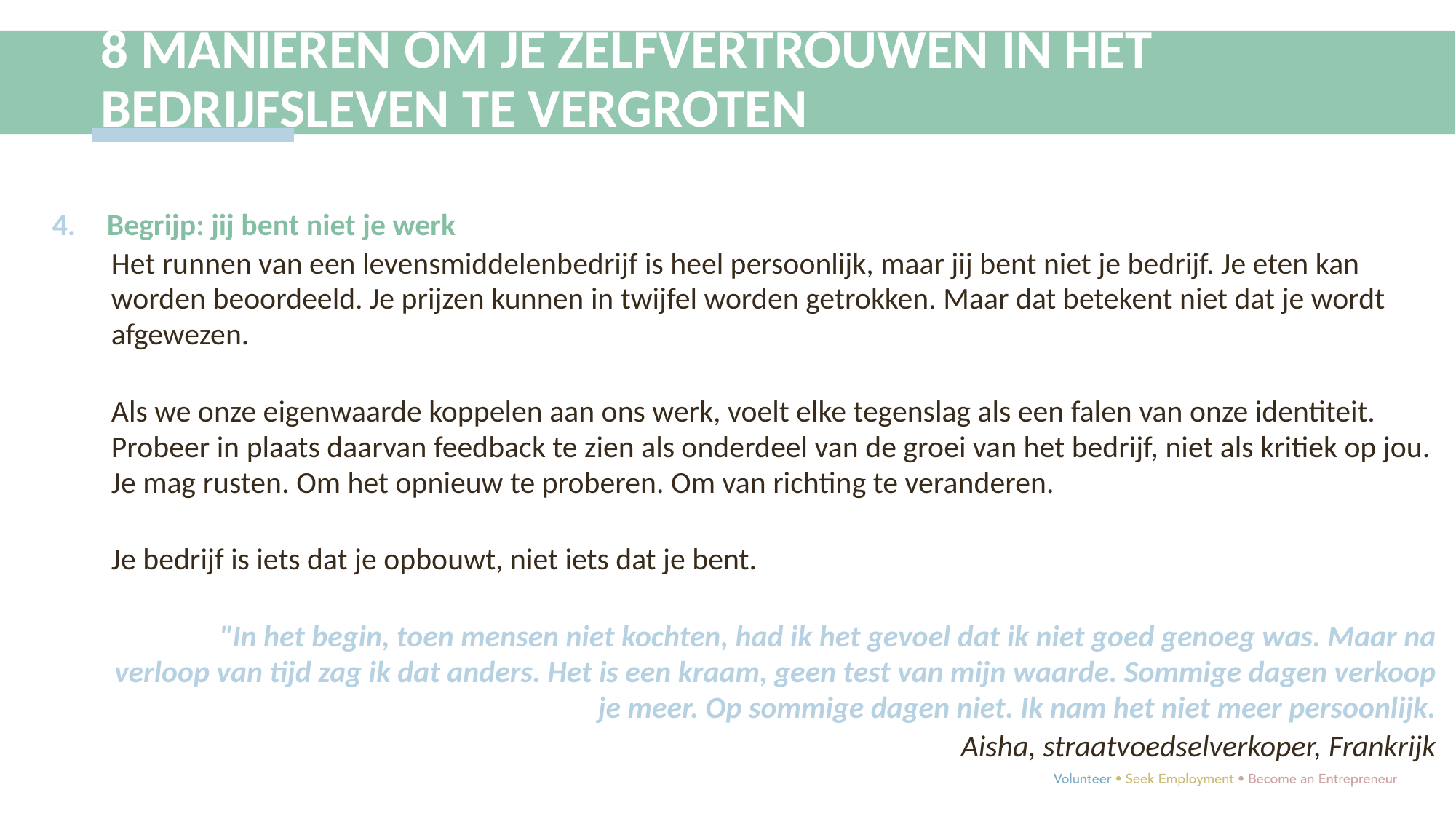

8 MANIEREN OM JE ZELFVERTROUWEN IN HET BEDRIJFSLEVEN TE VERGROTEN

Begrijp: jij bent niet je werk
Het runnen van een levensmiddelenbedrijf is heel persoonlijk, maar jij bent niet je bedrijf. Je eten kan worden beoordeeld. Je prijzen kunnen in twijfel worden getrokken. Maar dat betekent niet dat je wordt afgewezen.

Als we onze eigenwaarde koppelen aan ons werk, voelt elke tegenslag als een falen van onze identiteit. Probeer in plaats daarvan feedback te zien als onderdeel van de groei van het bedrijf, niet als kritiek op jou. Je mag rusten. Om het opnieuw te proberen. Om van richting te veranderen.

Je bedrijf is iets dat je opbouwt, niet iets dat je bent.

 "In het begin, toen mensen niet kochten, had ik het gevoel dat ik niet goed genoeg was. Maar na verloop van tijd zag ik dat anders. Het is een kraam, geen test van mijn waarde. Sommige dagen verkoop je meer. Op sommige dagen niet. Ik nam het niet meer persoonlijk.
 Aisha, straatvoedselverkoper, Frankrijk